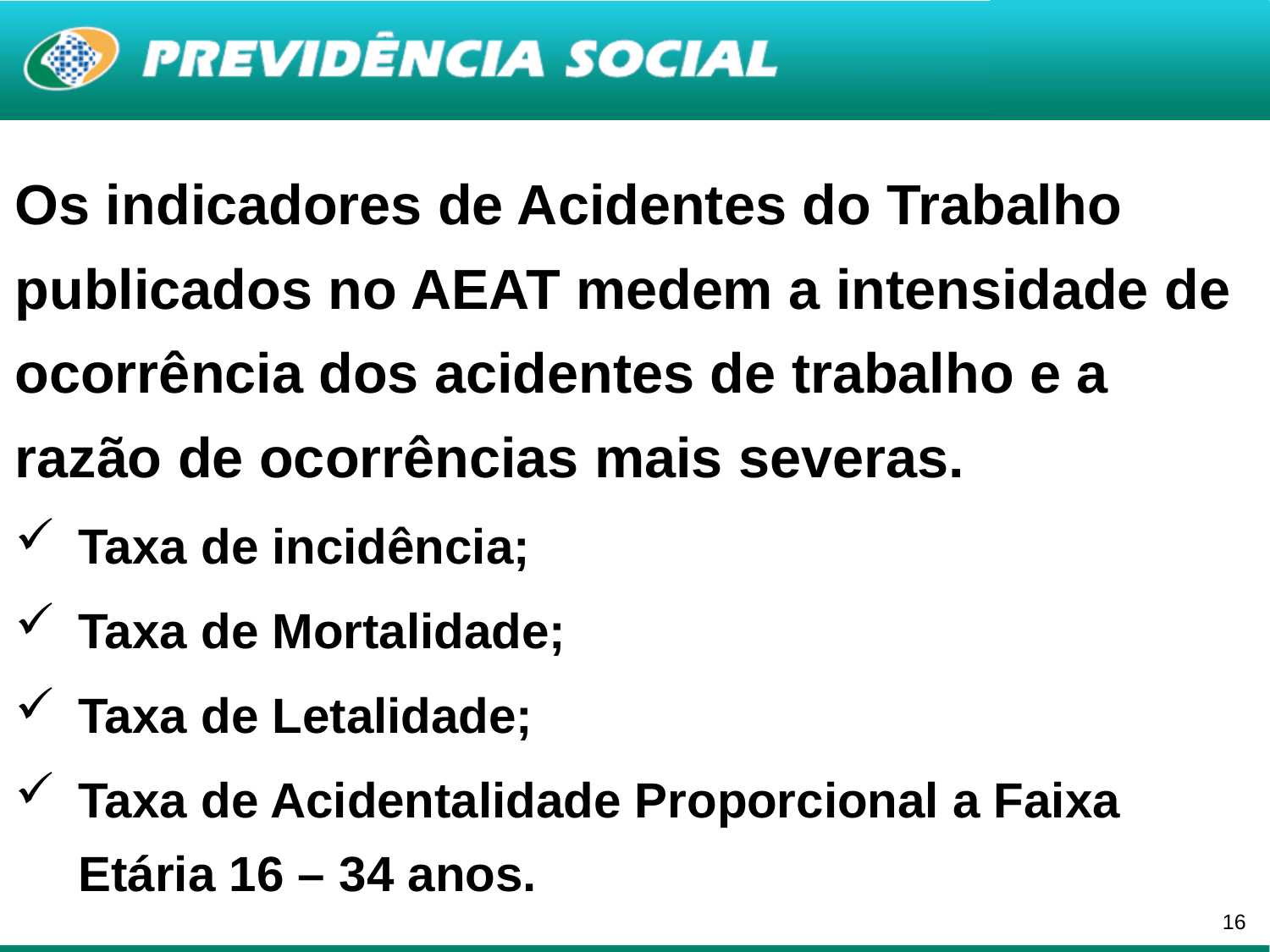

Os indicadores de Acidentes do Trabalho publicados no AEAT medem a intensidade de ocorrência dos acidentes de trabalho e a razão de ocorrências mais severas.
Taxa de incidência;
Taxa de Mortalidade;
Taxa de Letalidade;
Taxa de Acidentalidade Proporcional a Faixa Etária 16 – 34 anos.